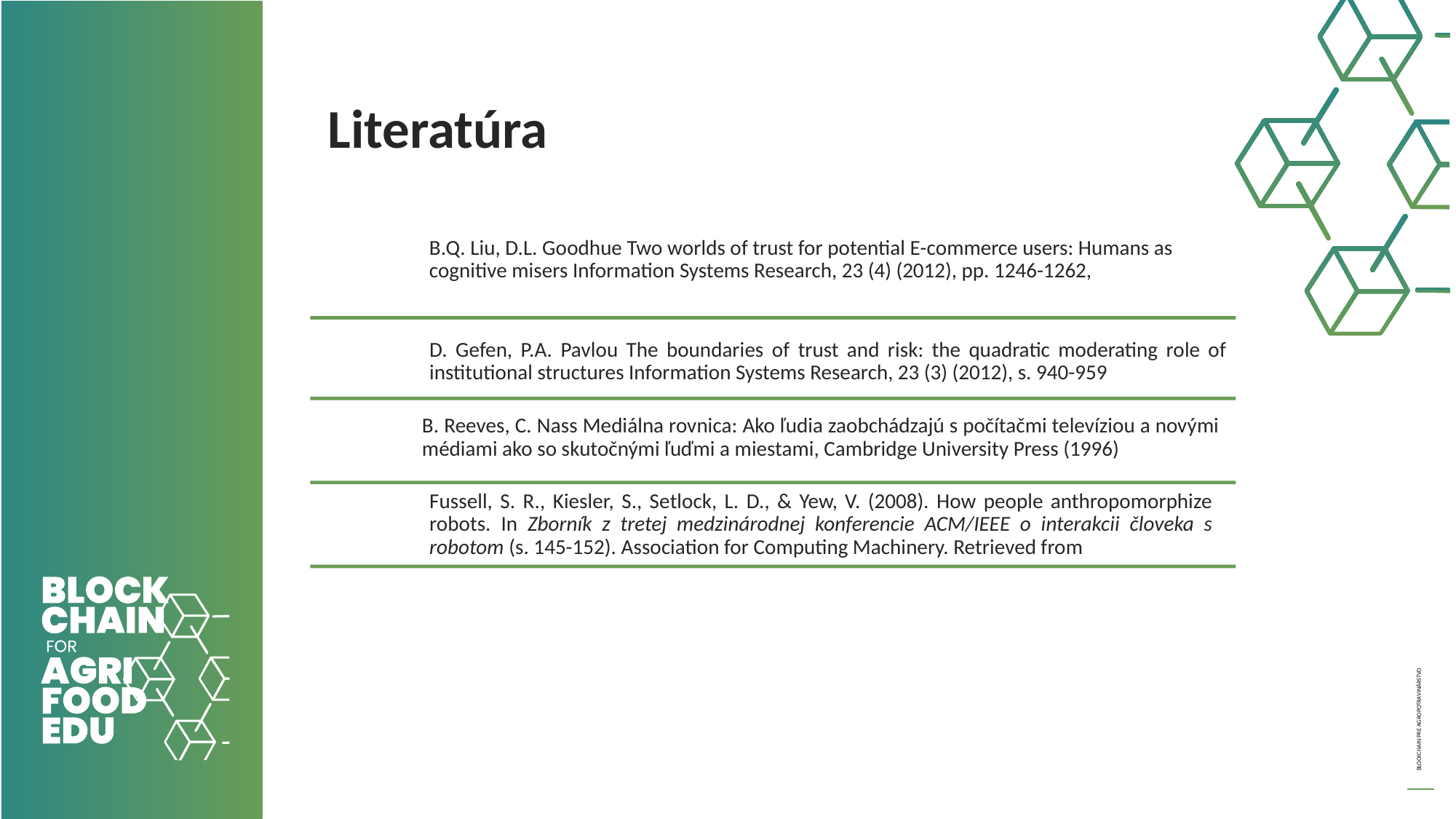

Literatúra
B.Q. Liu, D.L. Goodhue Two worlds of trust for potential E-commerce users: Humans as cognitive misers Information Systems Research, 23 (4) (2012), pp. 1246-1262,

D. Gefen, P.A. Pavlou The boundaries of trust and risk: the quadratic moderating role of institutional structures Information Systems Research, 23 (3) (2012), s. 940-959

B. Reeves, C. Nass Mediálna rovnica: Ako ľudia zaobchádzajú s počítačmi televíziou a novými médiami ako so skutočnými ľuďmi a miestami, Cambridge University Press (1996)

Fussell, S. R., Kiesler, S., Setlock, L. D., & Yew, V. (2008). How people anthropomorphize robots. In Zborník z tretej medzinárodnej konferencie ACM/IEEE o interakcii človeka s robotom (s. 145-152). Association for Computing Machinery. Retrieved from